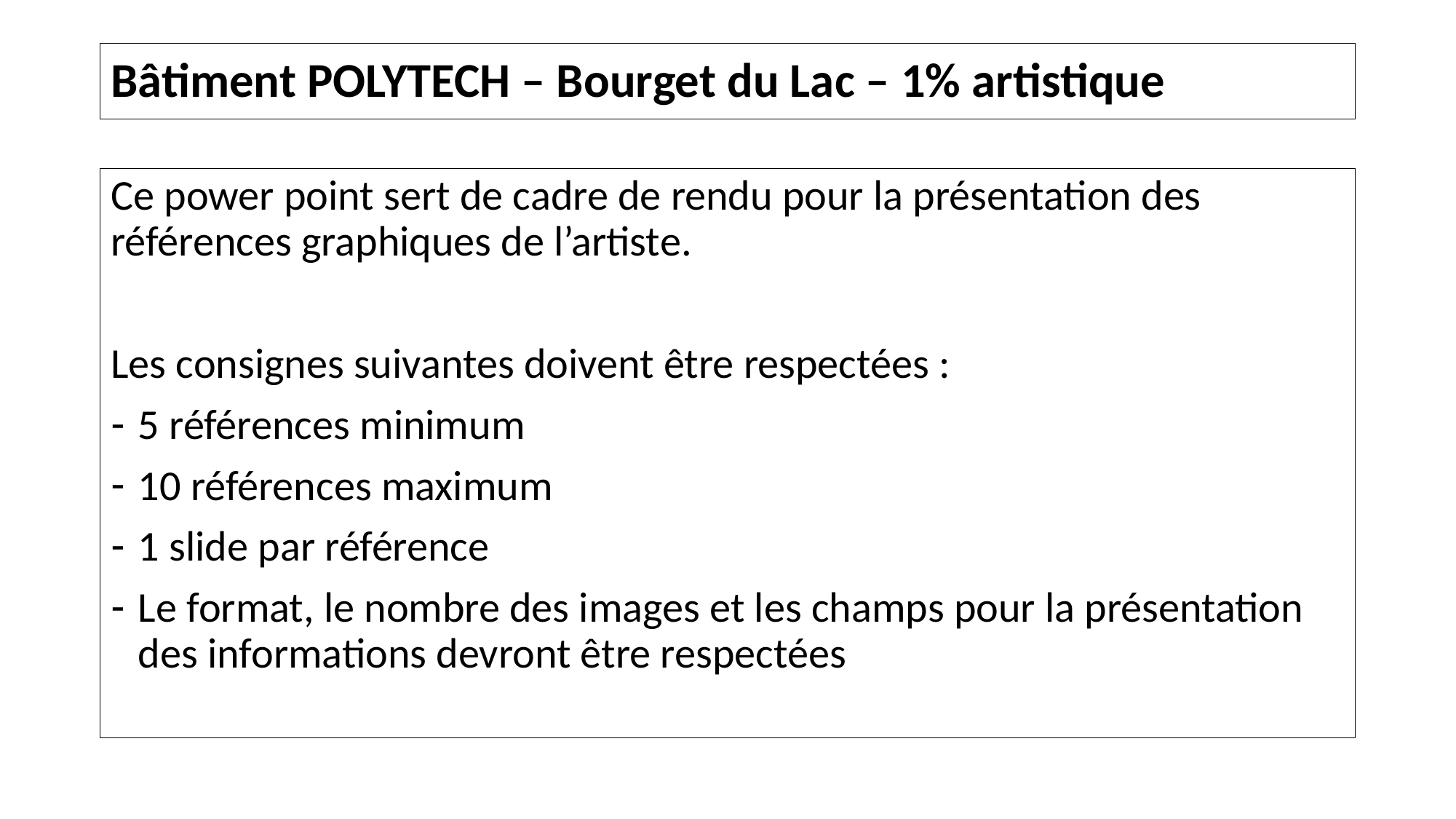

# Bâtiment POLYTECH – Bourget du Lac – 1% artistique
Ce power point sert de cadre de rendu pour la présentation des références graphiques de l’artiste.

Les consignes suivantes doivent être respectées :
5 références minimum
10 références maximum
1 slide par référence
Le format, le nombre des images et les champs pour la présentation des informations devront être respectées